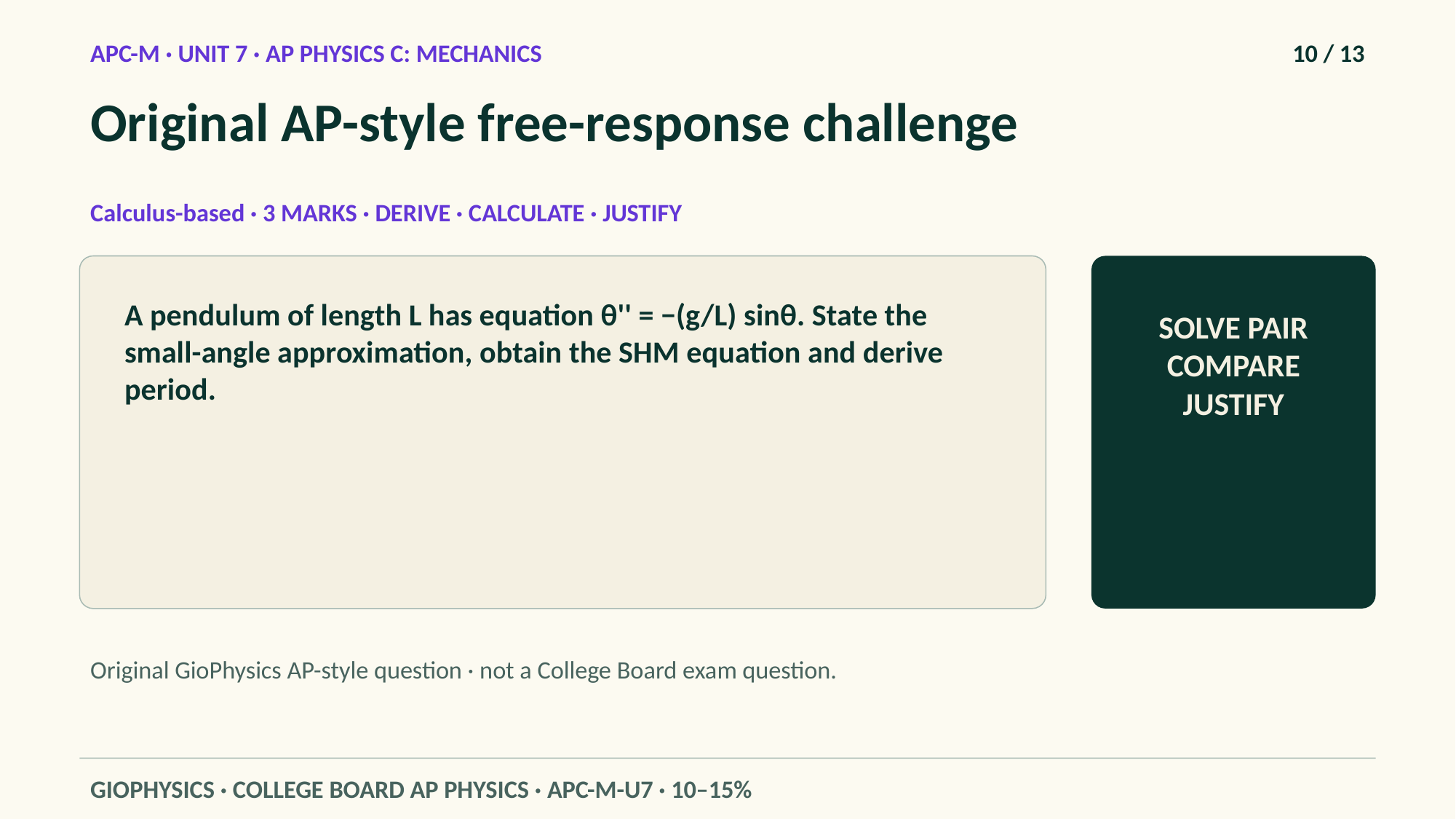

APC-M · UNIT 7 · AP PHYSICS C: MECHANICS
10 / 13
Original AP-style free-response challenge
Calculus-based · 3 MARKS · DERIVE · CALCULATE · JUSTIFY

A pendulum of length L has equation θ'' = −(g/L) sinθ. State the small-angle approximation, obtain the SHM equation and derive period.
SOLVE PAIR COMPARE JUSTIFY
Original GioPhysics AP-style question · not a College Board exam question.

GIOPHYSICS · COLLEGE BOARD AP PHYSICS · APC-M-U7 · 10–15%